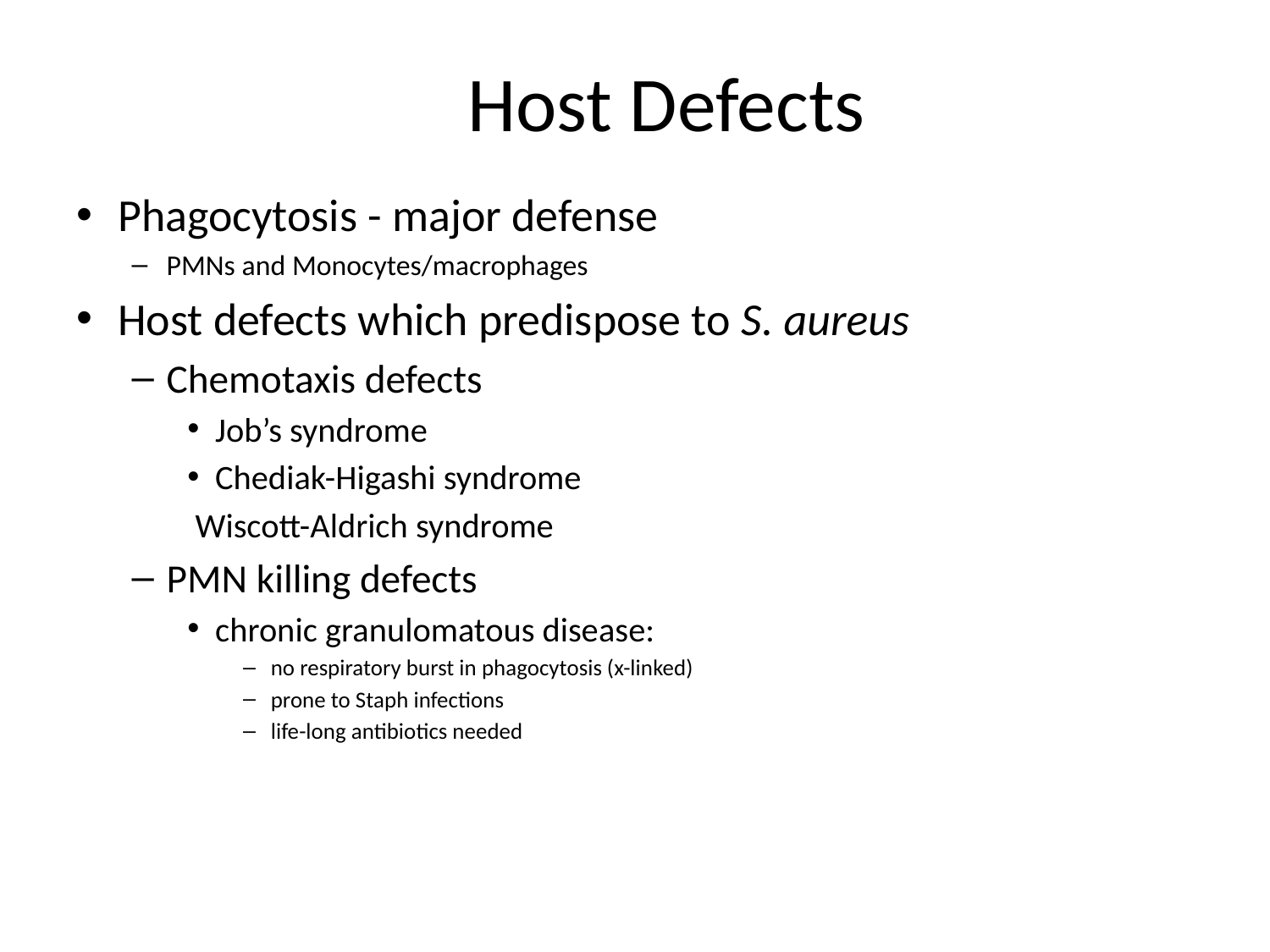

# Host Defects
Phagocytosis - major defense
PMNs and Monocytes/macrophages
Host defects which predispose to S. aureus
Chemotaxis defects
Job’s syndrome
Chediak-Higashi syndrome
 Wiscott-Aldrich syndrome
PMN killing defects
chronic granulomatous disease:
no respiratory burst in phagocytosis (x-linked)
prone to Staph infections
life-long antibiotics needed